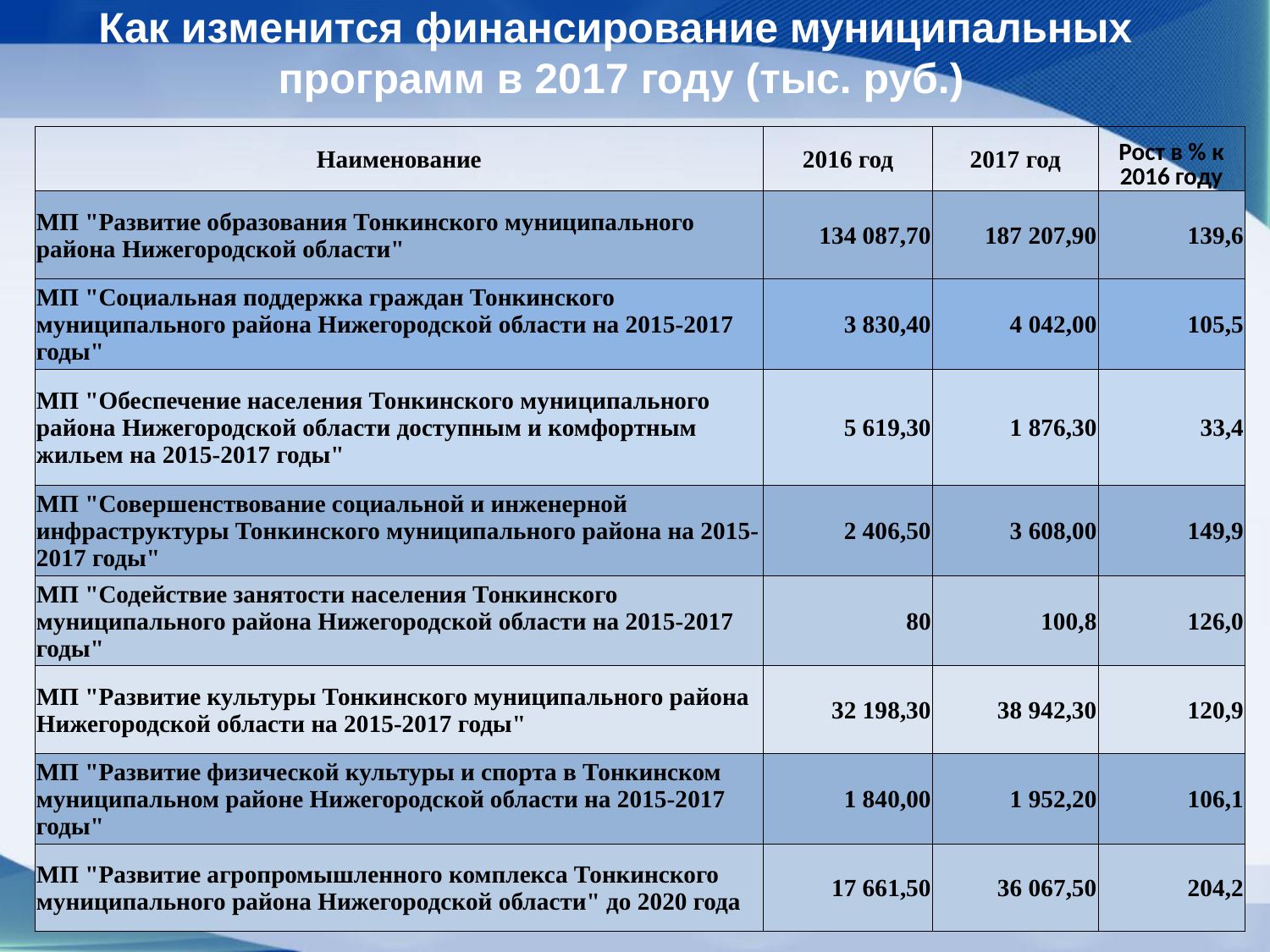

Как изменится финансирование муниципальных программ в 2017 году (тыс. руб.)
| Наименование | 2016 год | 2017 год | Рост в % к 2016 году |
| --- | --- | --- | --- |
| МП "Развитие образования Тонкинского муниципального района Нижегородской области" | 134 087,70 | 187 207,90 | 139,6 |
| МП "Социальная поддержка граждан Тонкинского муниципального района Нижегородской области на 2015-2017 годы" | 3 830,40 | 4 042,00 | 105,5 |
| МП "Обеспечение населения Тонкинского муниципального района Нижегородской области доступным и комфортным жильем на 2015-2017 годы" | 5 619,30 | 1 876,30 | 33,4 |
| МП "Совершенствование социальной и инженерной инфраструктуры Тонкинского муниципального района на 2015-2017 годы" | 2 406,50 | 3 608,00 | 149,9 |
| МП "Содействие занятости населения Тонкинского муниципального района Нижегородской области на 2015-2017 годы" | 80 | 100,8 | 126,0 |
| МП "Развитие культуры Тонкинского муниципального района Нижегородской области на 2015-2017 годы" | 32 198,30 | 38 942,30 | 120,9 |
| МП "Развитие физической культуры и спорта в Тонкинском муниципальном районе Нижегородской области на 2015-2017 годы" | 1 840,00 | 1 952,20 | 106,1 |
| МП "Развитие агропромышленного комплекса Тонкинского муниципального района Нижегородской области" до 2020 года | 17 661,50 | 36 067,50 | 204,2 |